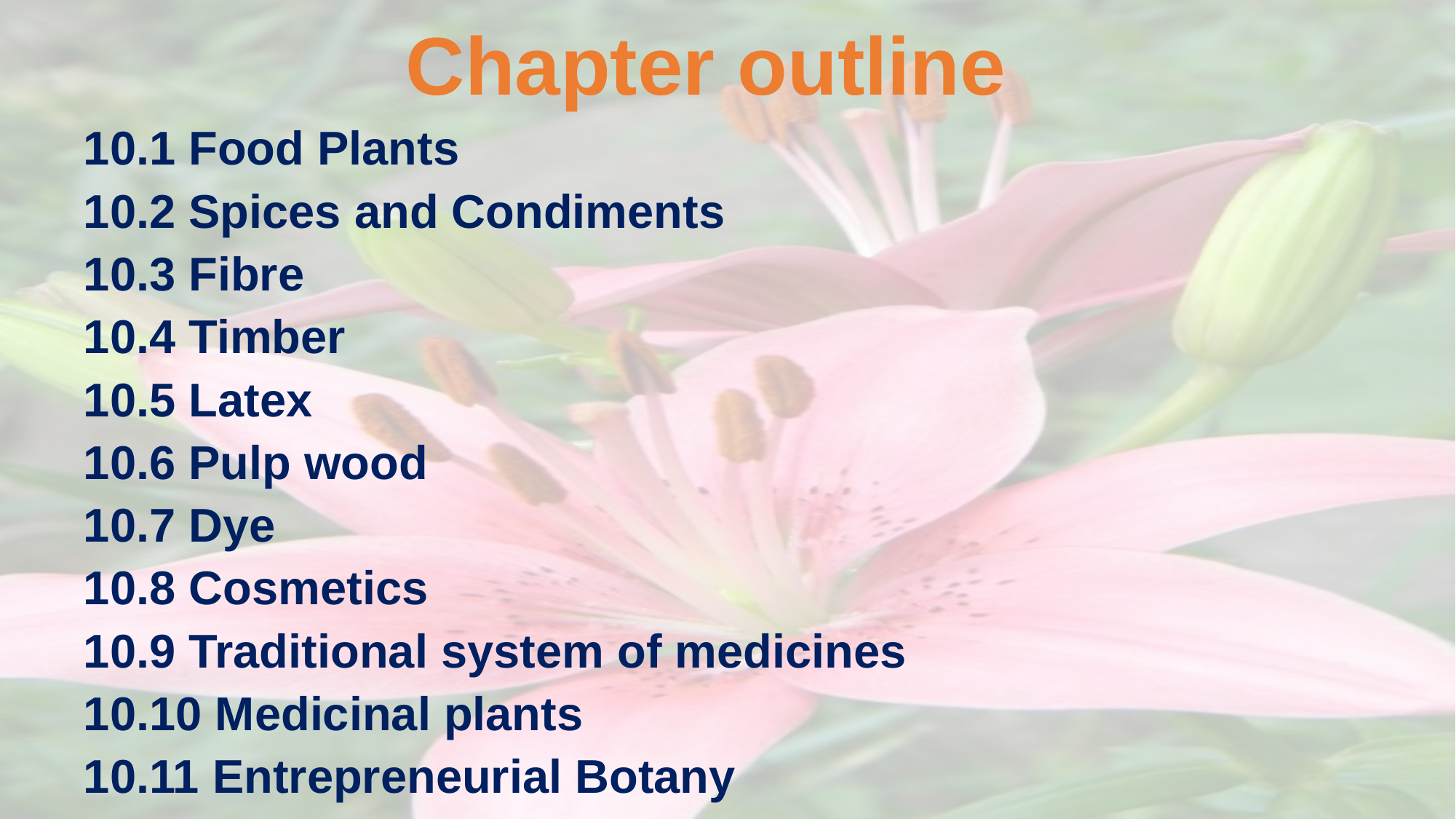

# Chapter outline
10.1 Food Plants
10.2 Spices and Condiments
10.3 Fibre
10.4 Timber
10.5 Latex
10.6 Pulp wood
10.7 Dye
10.8 Cosmetics
10.9 Traditional system of medicines
10.10 Medicinal plants
10.11 Entrepreneurial Botany